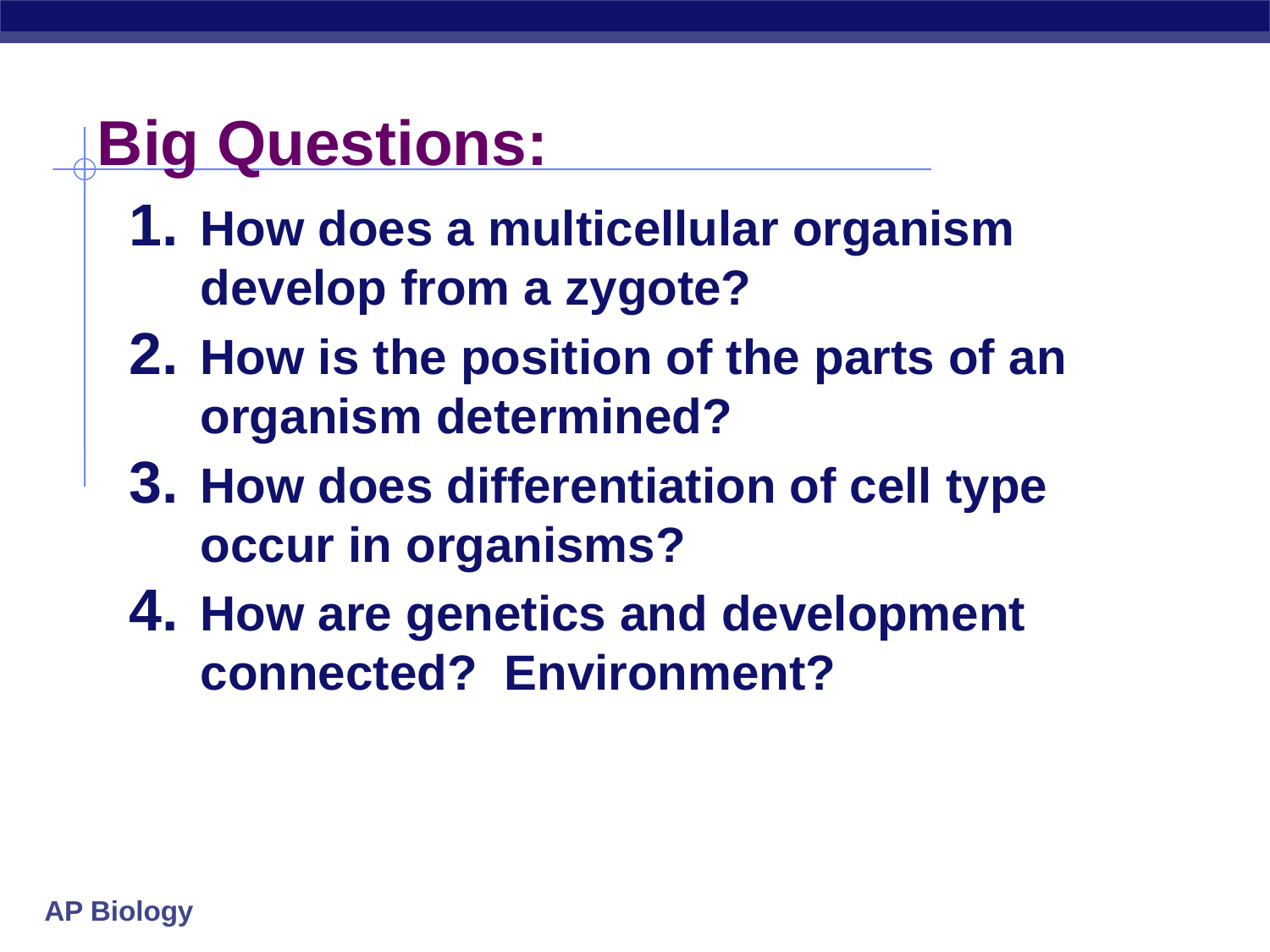

# Big Questions:
How does a multicellular organism develop from a zygote?
How is the position of the parts of an organism determined?
How does differentiation of cell type occur in organisms?
How are genetics and development connected?  Environment?